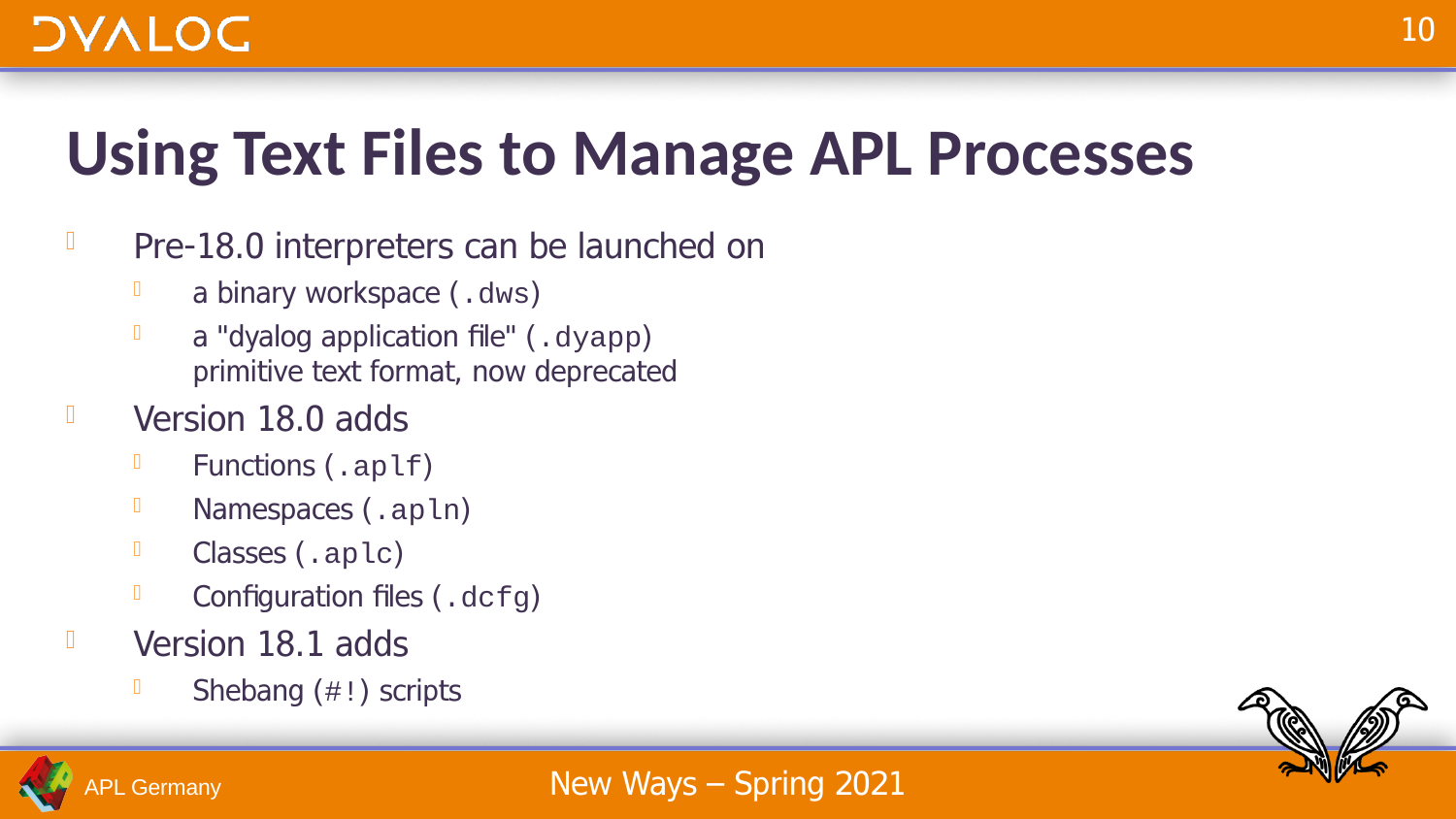

# Using Text Files to Manage APL Processes
Pre-18.0 interpreters can be launched on
a binary workspace (.dws)
a "dyalog application file" (.dyapp)
primitive text format, now deprecated
Version 18.0 adds
Functions (.aplf)
Namespaces (.apln)
Classes (.aplc)
Configuration files (.dcfg)
Version 18.1 adds
Shebang (#!) scripts